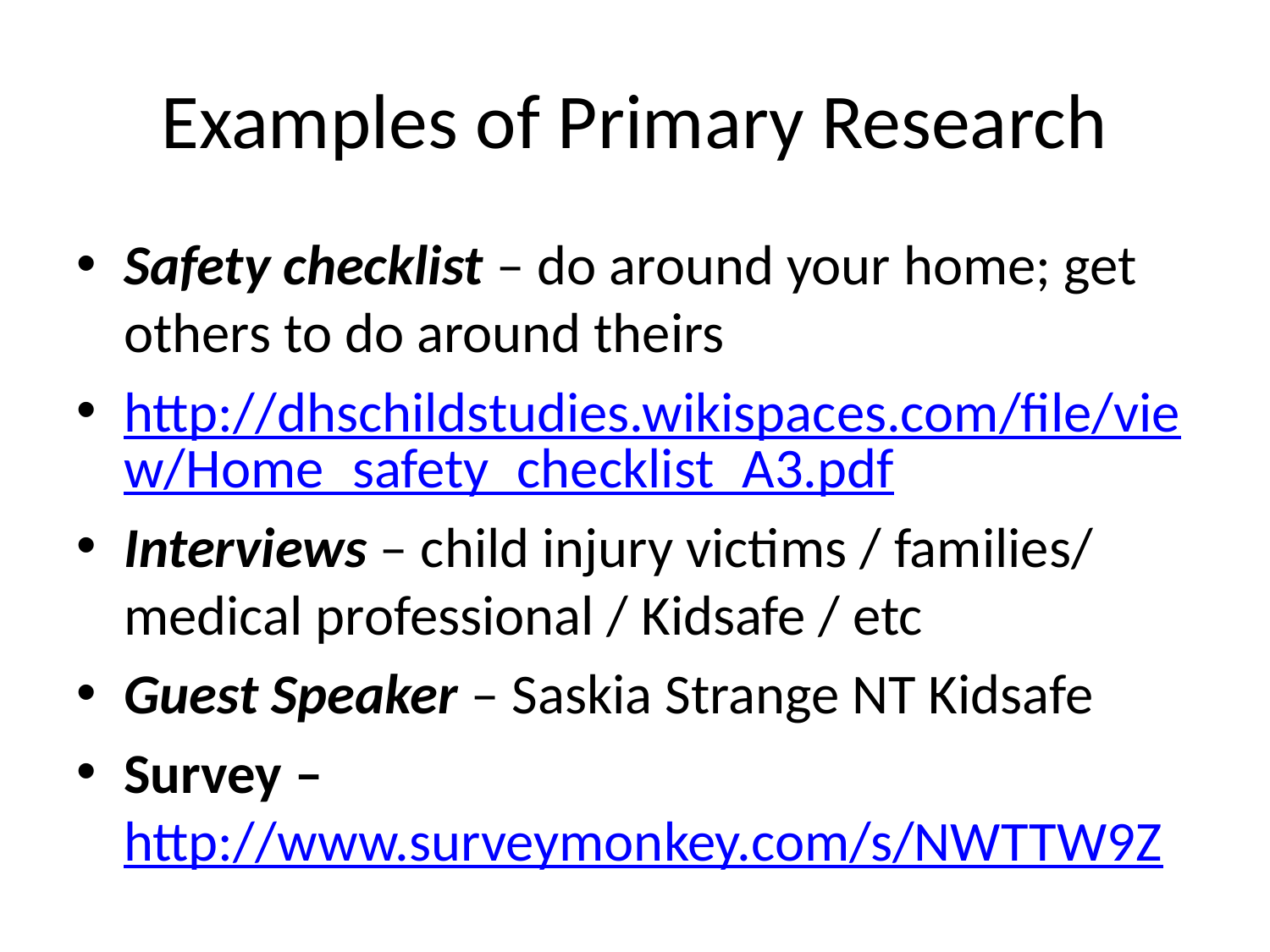

# Examples of Primary Research
Safety checklist – do around your home; get others to do around theirs
http://dhschildstudies.wikispaces.com/file/view/Home_safety_checklist_A3.pdf
Interviews – child injury victims / families/ medical professional / Kidsafe / etc
Guest Speaker – Saskia Strange NT Kidsafe
Survey – http://www.surveymonkey.com/s/NWTTW9Z